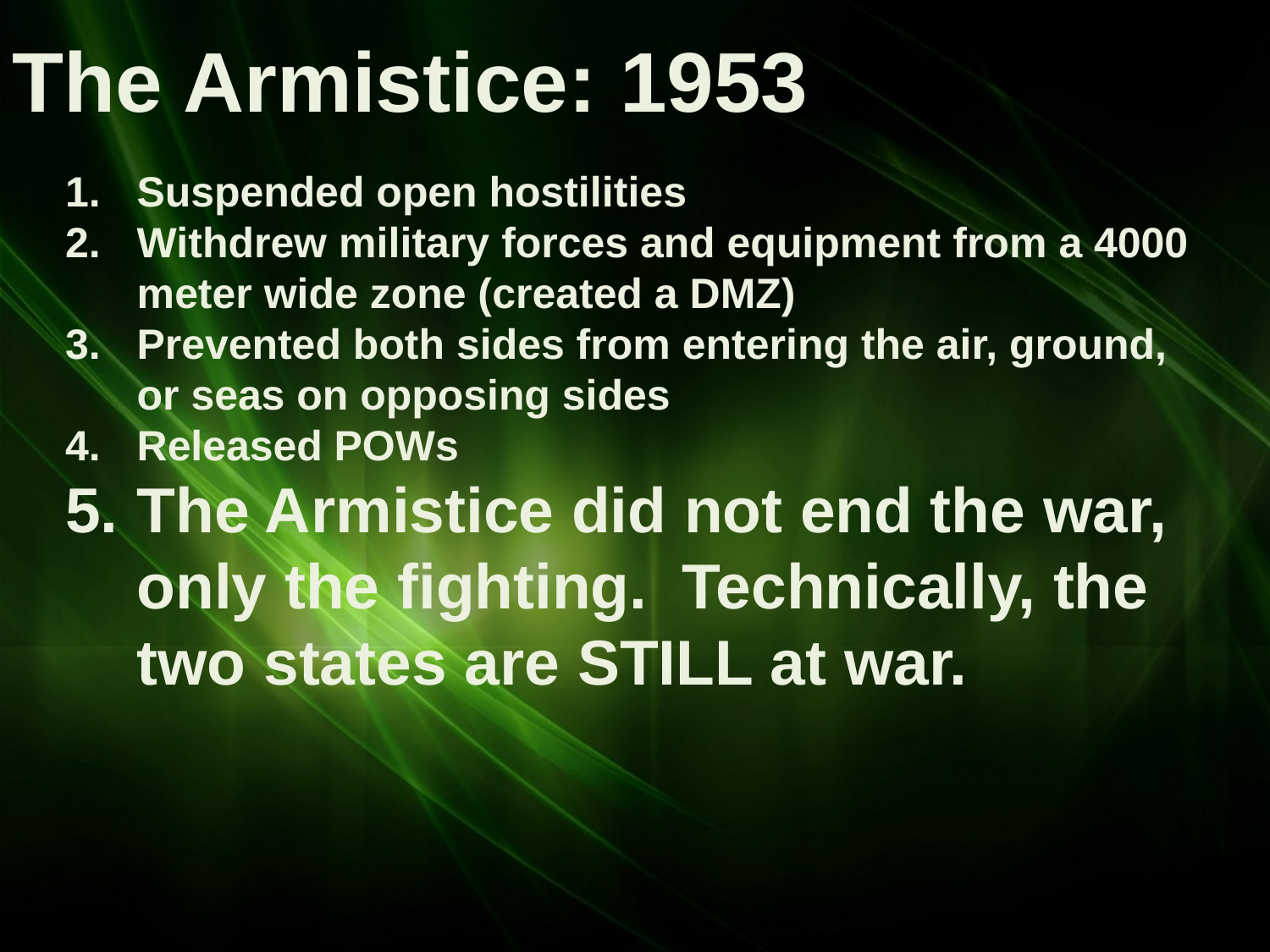

The Armistice: 1953
Suspended open hostilities
Withdrew military forces and equipment from a 4000 meter wide zone (created a DMZ)
Prevented both sides from entering the air, ground, or seas on opposing sides
Released POWs
The Armistice did not end the war, only the fighting.  Technically, the two states are STILL at war.